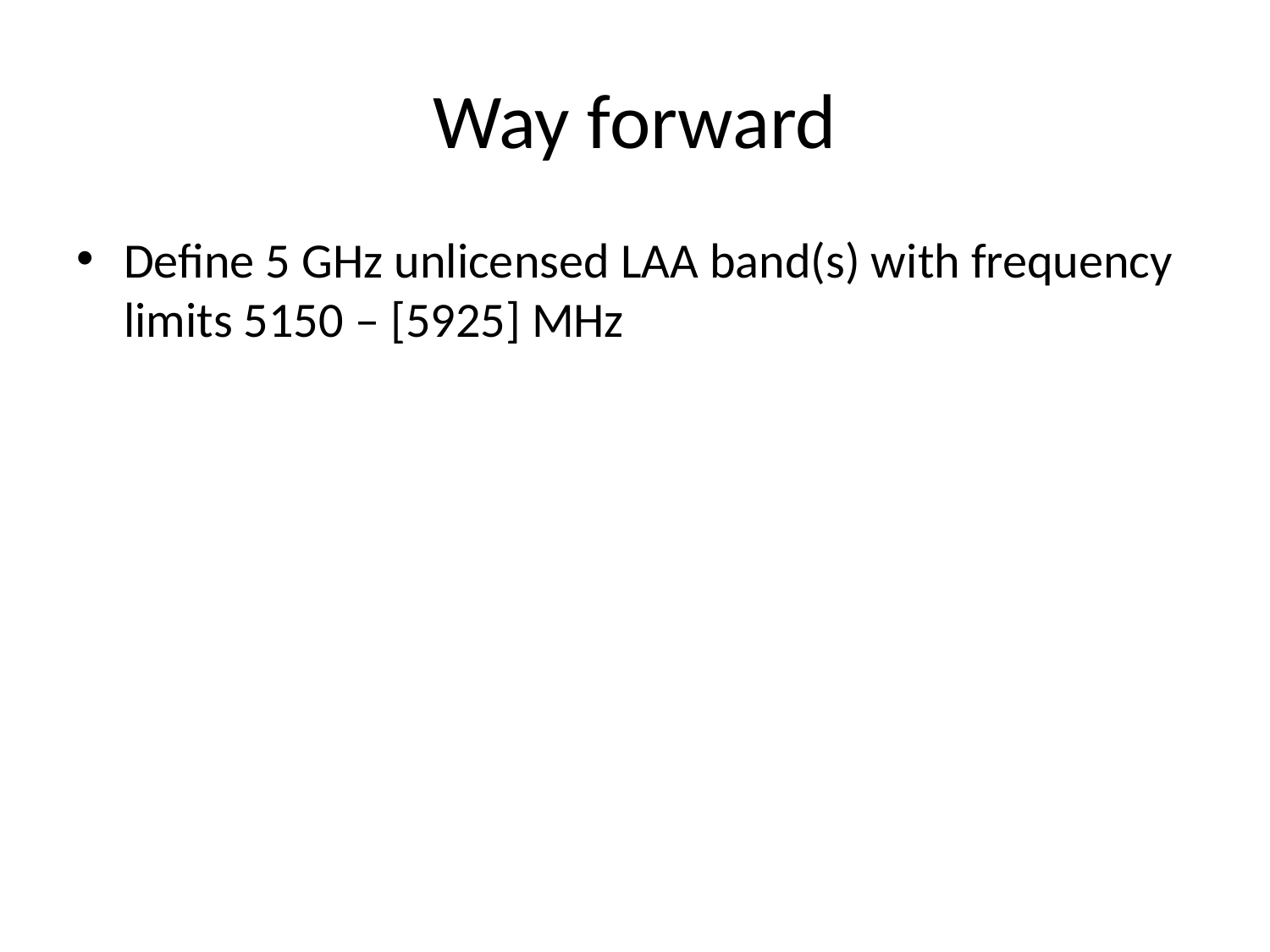

# Way forward
Define 5 GHz unlicensed LAA band(s) with frequency limits 5150 – [5925] MHz